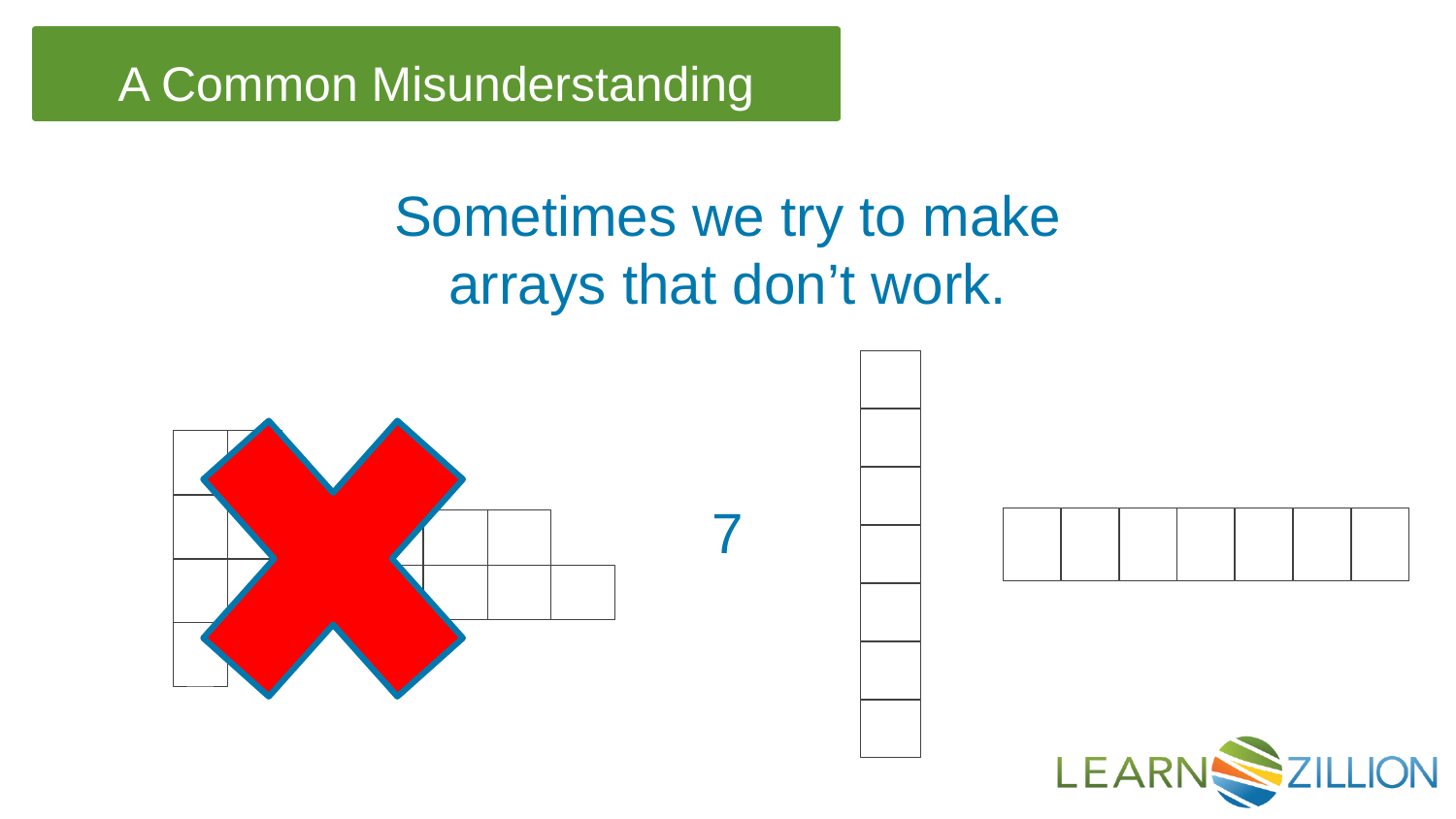

Sometimes we try to make arrays that don’t work.

7